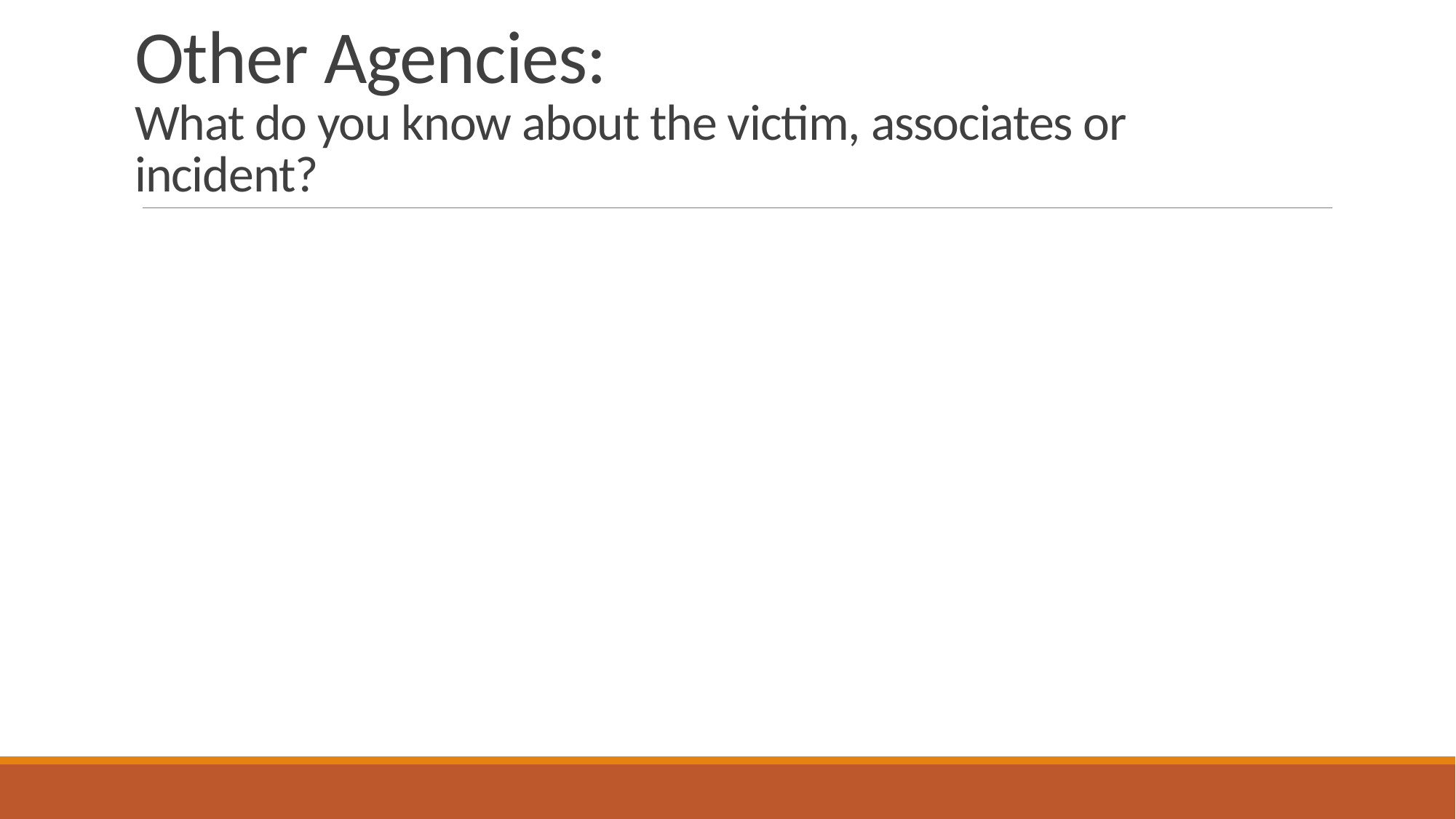

# Other Agencies: What do you know about the victim, associates or incident?